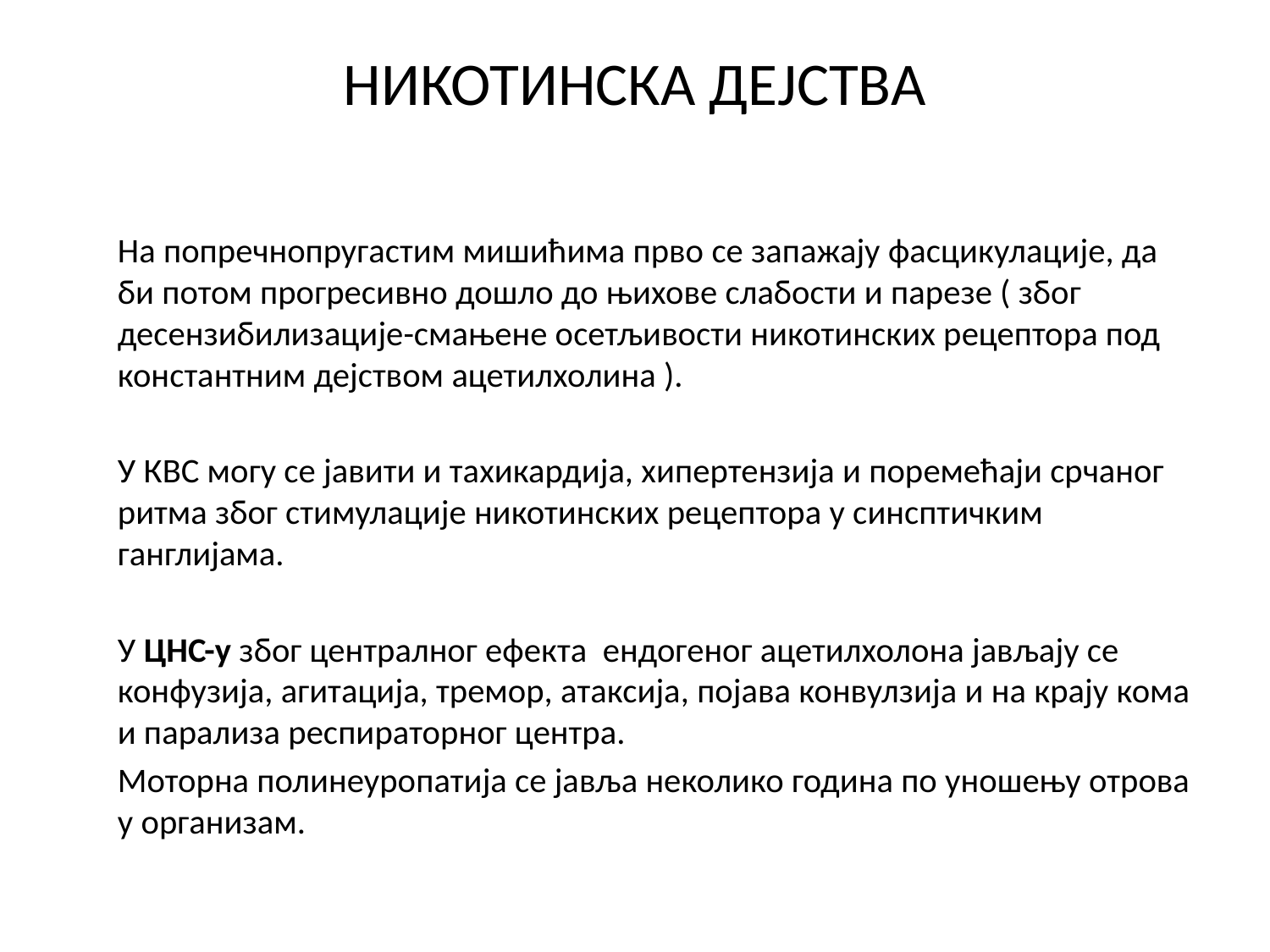

# НИКОТИНСКА ДЕЈСТВА
	На попречнопругастим мишићима прво се запажају фасцикулације, да би потом прогресивно дошло до њихове слабости и парезе ( због десензибилизације-смањене осетљивости никотинских рецептора под константним дејством ацетилхолина ).

	У КВС могу се јавити и тахикардија, хипертензија и поремећаји срчаног ритма због стимулације никотинских рецептора у синсптичким ганглијама.

	У ЦНС-у због централног ефекта  ендогеног ацетилхолона јављају се конфузија, агитација, тремор, атаксија, појава конвулзија и на крају кома и парализа респираторног центра.
	Моторна полинеуропатија се јавља неколико година по уношењу отрова у организам.